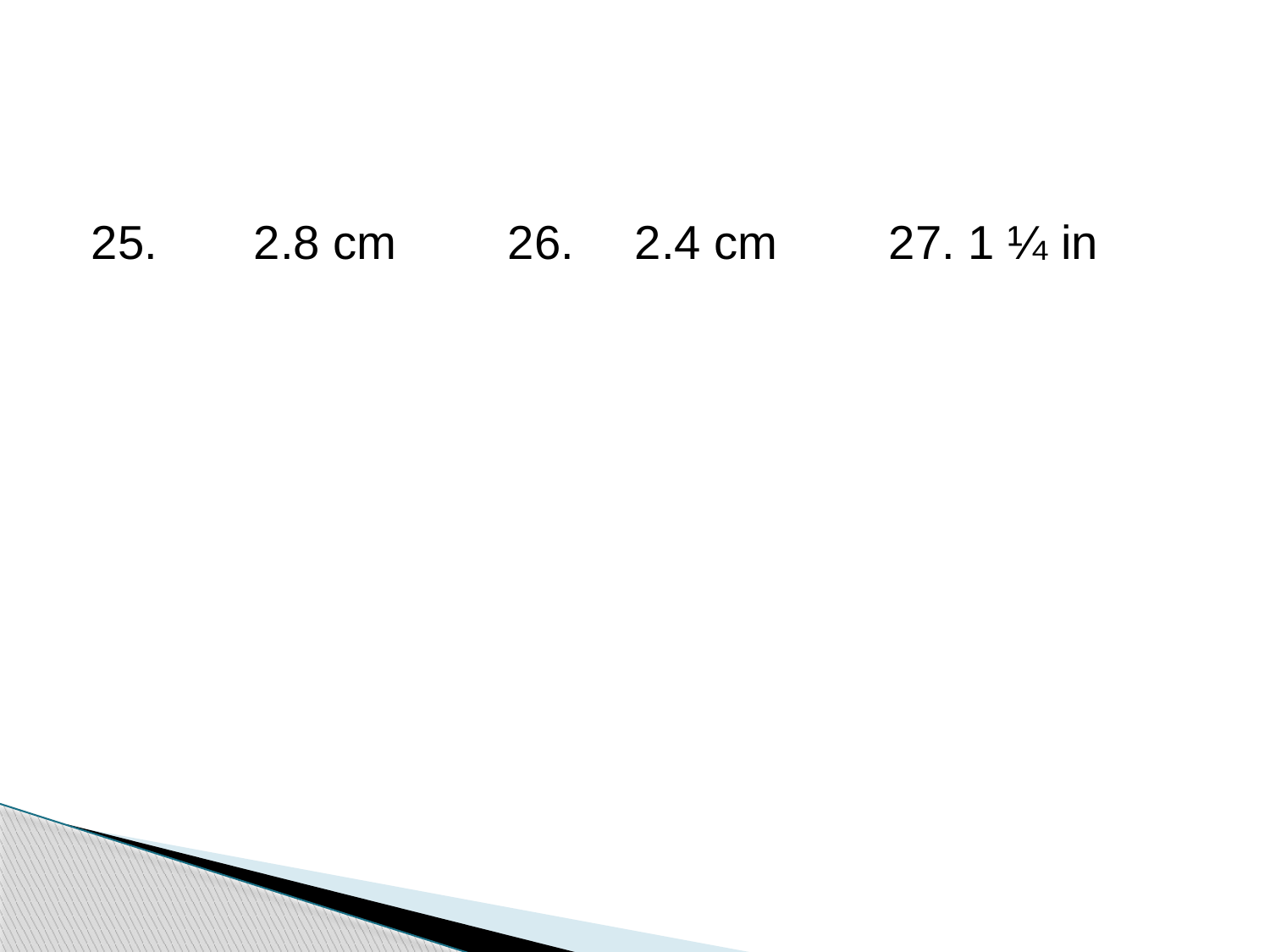

#
25.	2.8 cm	26.	2.4 cm	27. 1 ¼ in